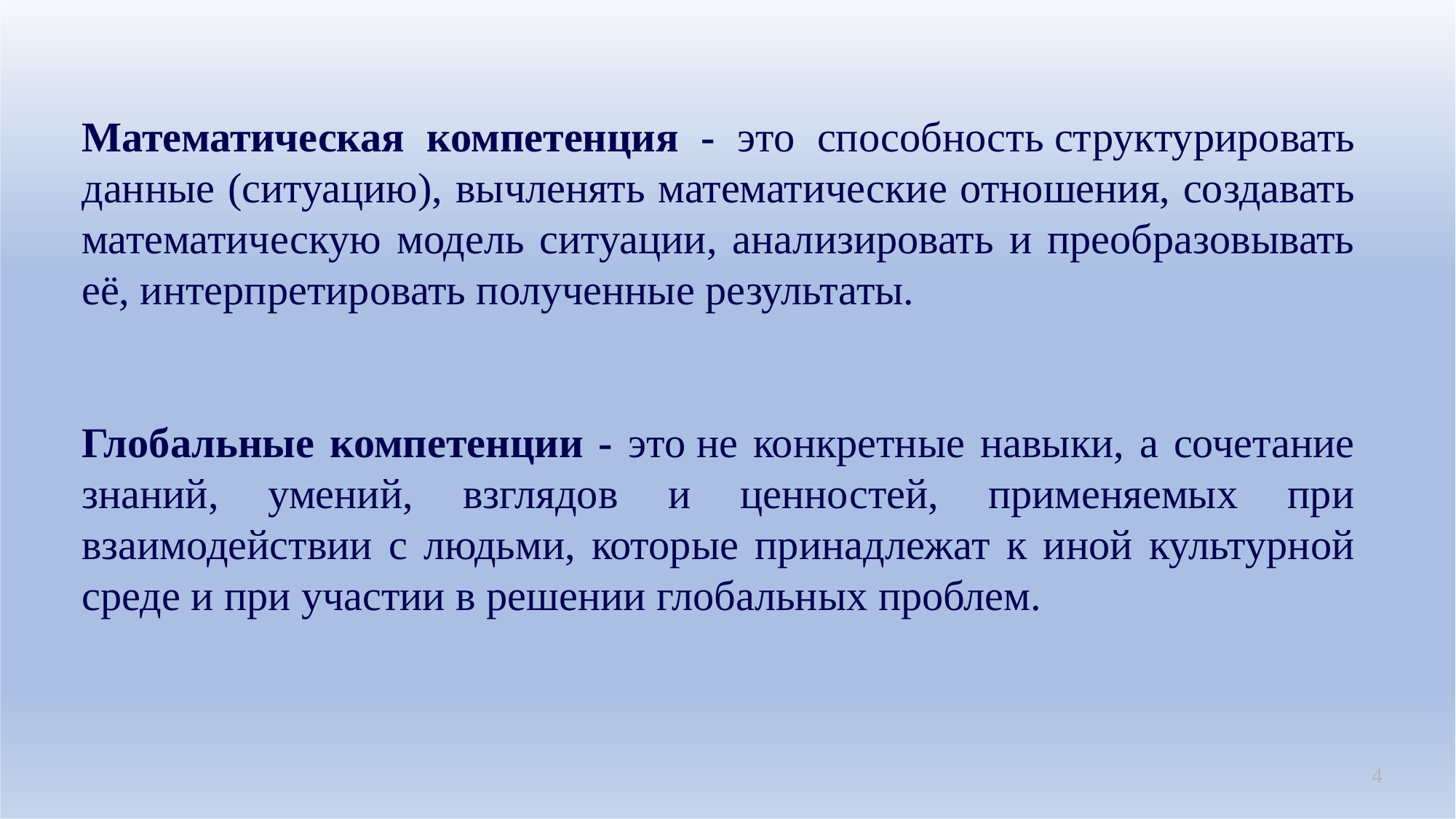

Математическая компетенция - это способность структурировать данные (ситуацию), вычленять математические отношения, создавать математическую модель ситуации, анализировать и преобразовывать её, интерпретировать полученные результаты.

Глобальные компетенции - это не конкретные навыки, а сочетание знаний, умений, взглядов и ценностей, применяемых при взаимодействии с людьми, которые принадлежат к иной культурной среде и при участии в решении глобальных проблем.
4